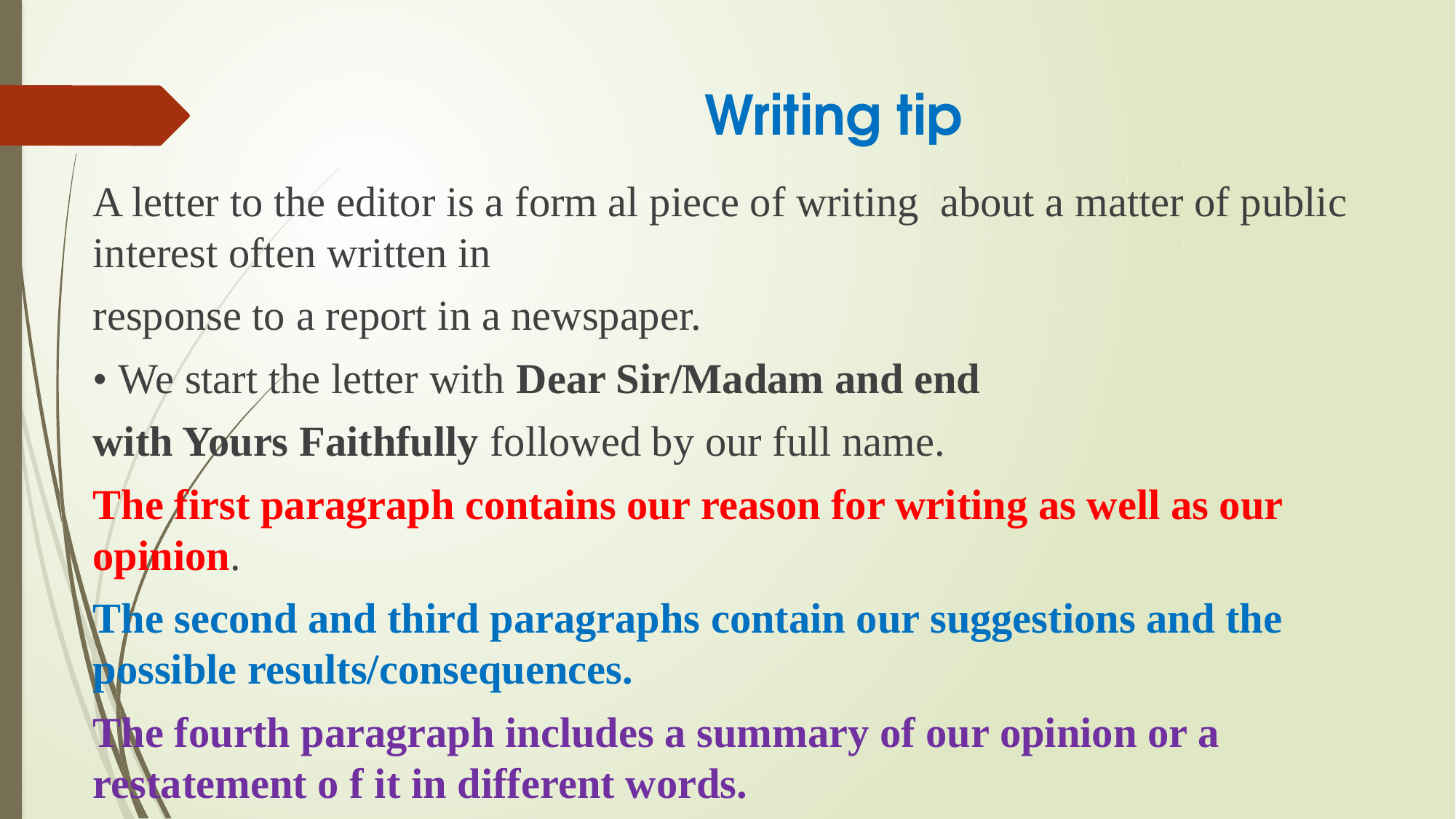

# Writing tip
A letter to the editor is a form al piece of writing  about a matter of public interest often written in
response to a report in a newspaper.
• We start the letter with Dear Sir/Madam and end
with Yours Faithfully followed by our full name.
The first paragraph contains our reason for writing as well as our opinion.
The second and third paragraphs contain our suggestions and the possible results/consequences.
The fourth paragraph includes a summary of our opinion or a restatement o f it in different words.